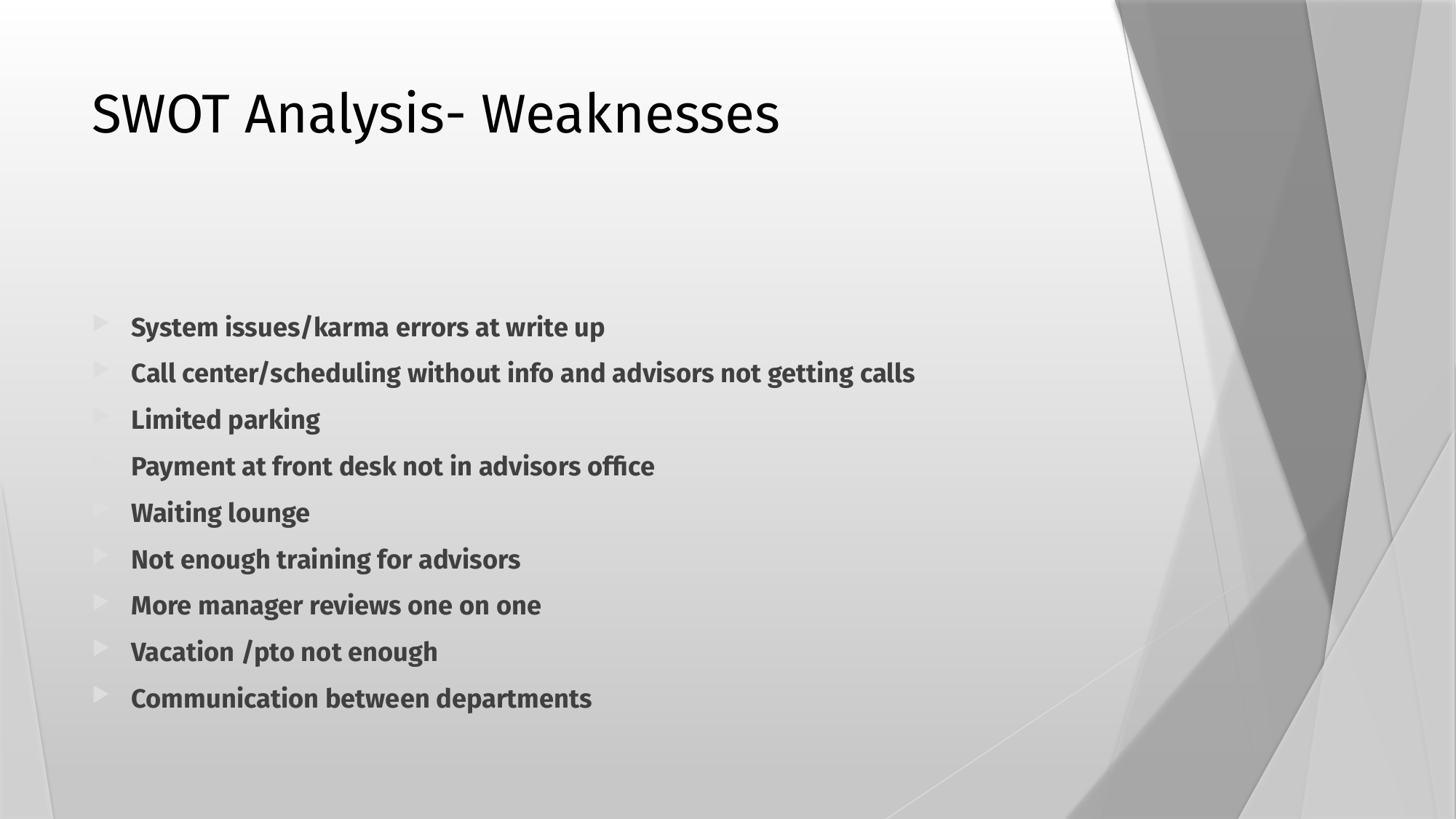

# SWOT Analysis- Weaknesses

System issues/karma errors at write up
Call center/scheduling without info and advisors not getting calls
Limited parking
Payment at front desk not in advisors office
Waiting lounge
Not enough training for advisors
More manager reviews one on one
Vacation /pto not enough
Communication between departments